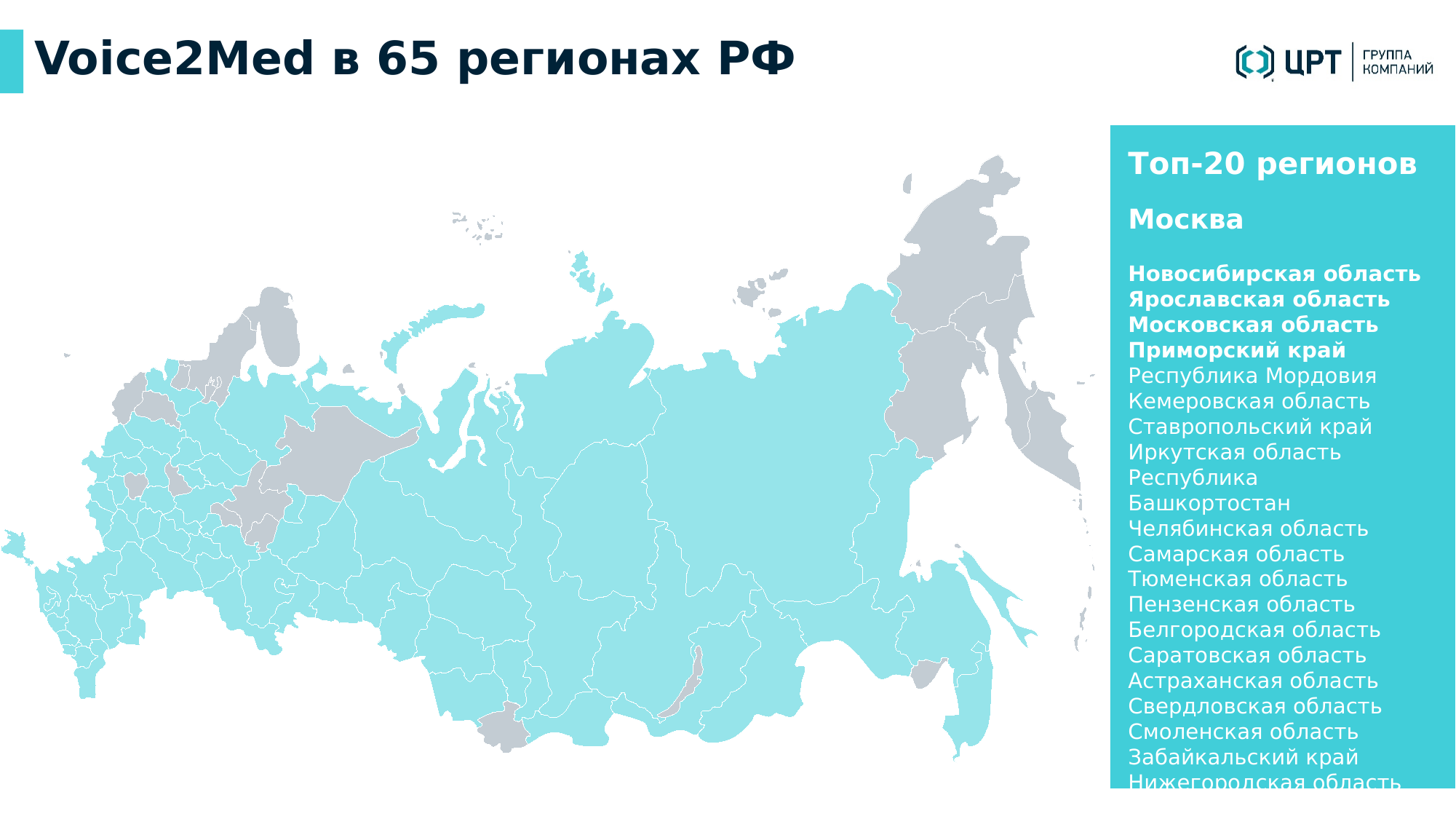

Voice2Med в 65 регионах РФ

Топ-20 регионов

Москва

Новосибирская область
Ярославская область
Московская область
Приморский край
Республика Мордовия
Кемеровская область
Ставропольский край
Иркутская область
Республика Башкортостан
Челябинская область
Самарская область
Тюменская область
Пензенская область
Белгородская область
Саратовская область
Астраханская область
Свердловская область
Смоленская область
Забайкальский край
Нижегородская область